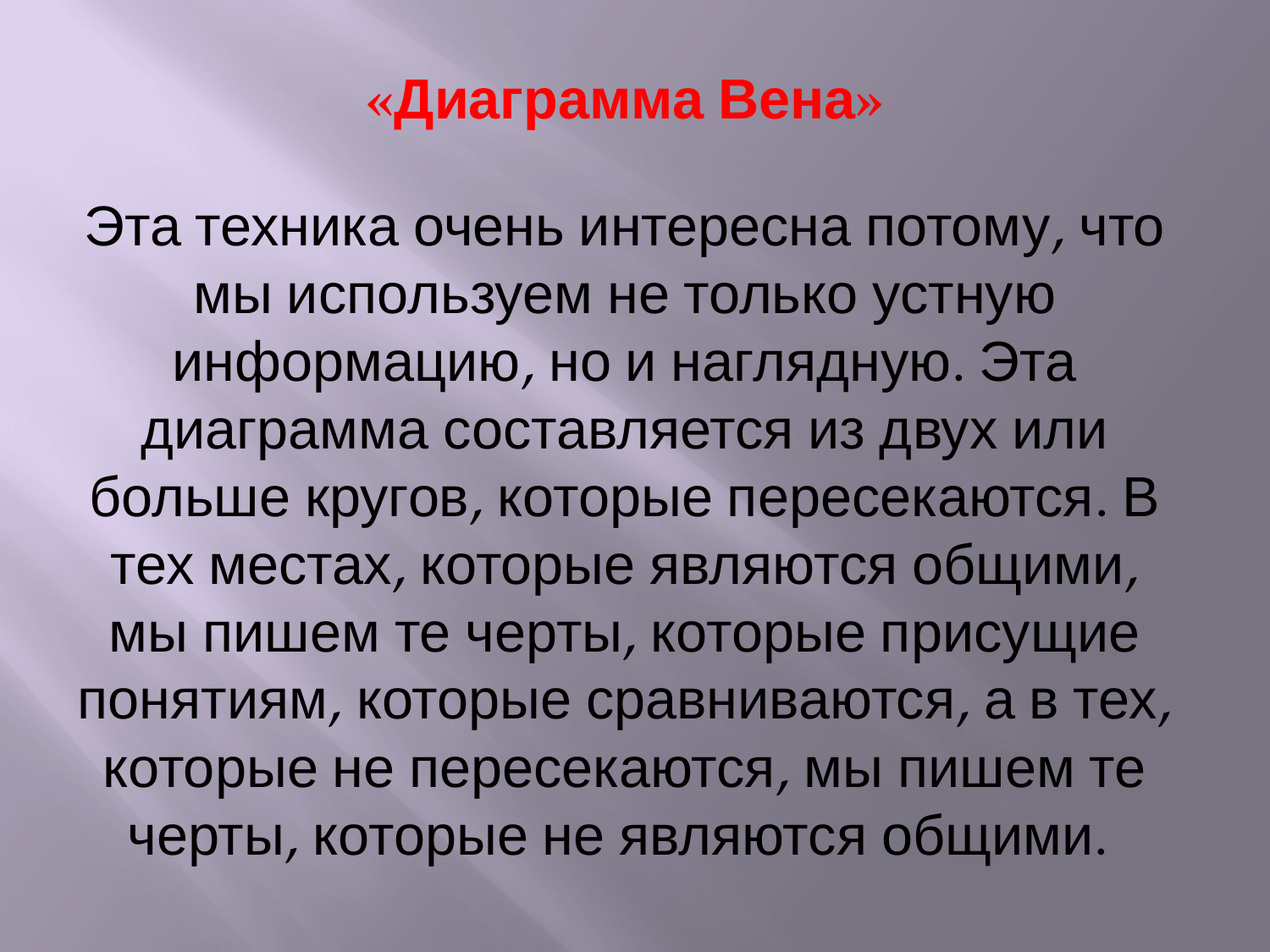

«Диаграмма Вена»
Эта техника очень интересна потому, что мы используем не только устную информацию, но и наглядную. Эта диаграмма составляется из двух или больше кругов, которые пересекаются. В тех местах, которые являются общими, мы пишем те черты, которые присущие понятиям, которые сравниваются, а в тех, которые не пересекаются, мы пишем те черты, которые не являются общими.